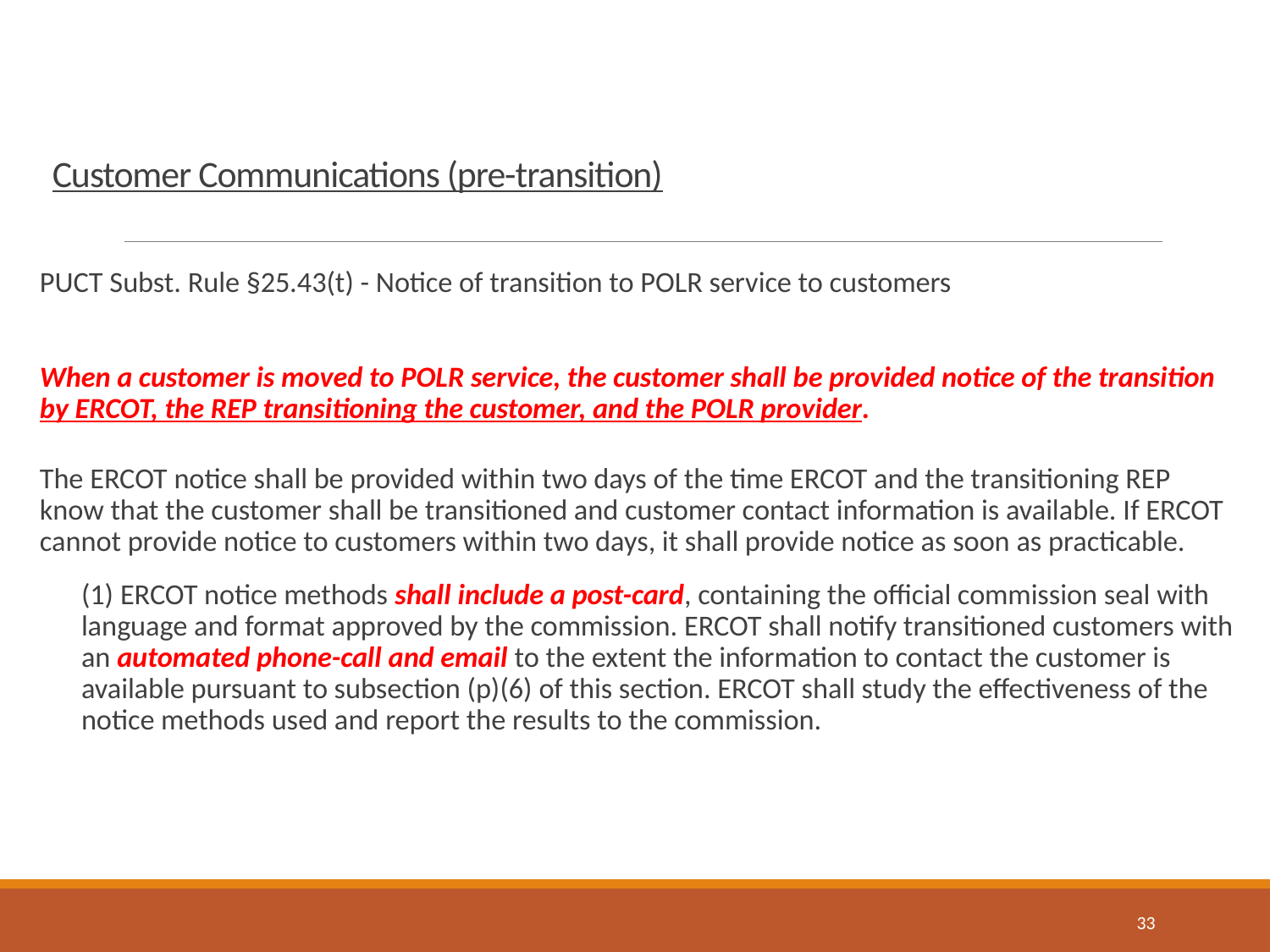

# Customer Communications (pre-transition)

PUCT Subst. Rule §25.43(t) - Notice of transition to POLR service to customers

When a customer is moved to POLR service, the customer shall be provided notice of the transition by ERCOT, the REP transitioning the customer, and the POLR provider.
The ERCOT notice shall be provided within two days of the time ERCOT and the transitioning REP know that the customer shall be transitioned and customer contact information is available. If ERCOT cannot provide notice to customers within two days, it shall provide notice as soon as practicable.
(1) ERCOT notice methods shall include a post-card, containing the official commission seal with language and format approved by the commission. ERCOT shall notify transitioned customers with an automated phone-call and email to the extent the information to contact the customer is available pursuant to subsection (p)(6) of this section. ERCOT shall study the effectiveness of the notice methods used and report the results to the commission.
33